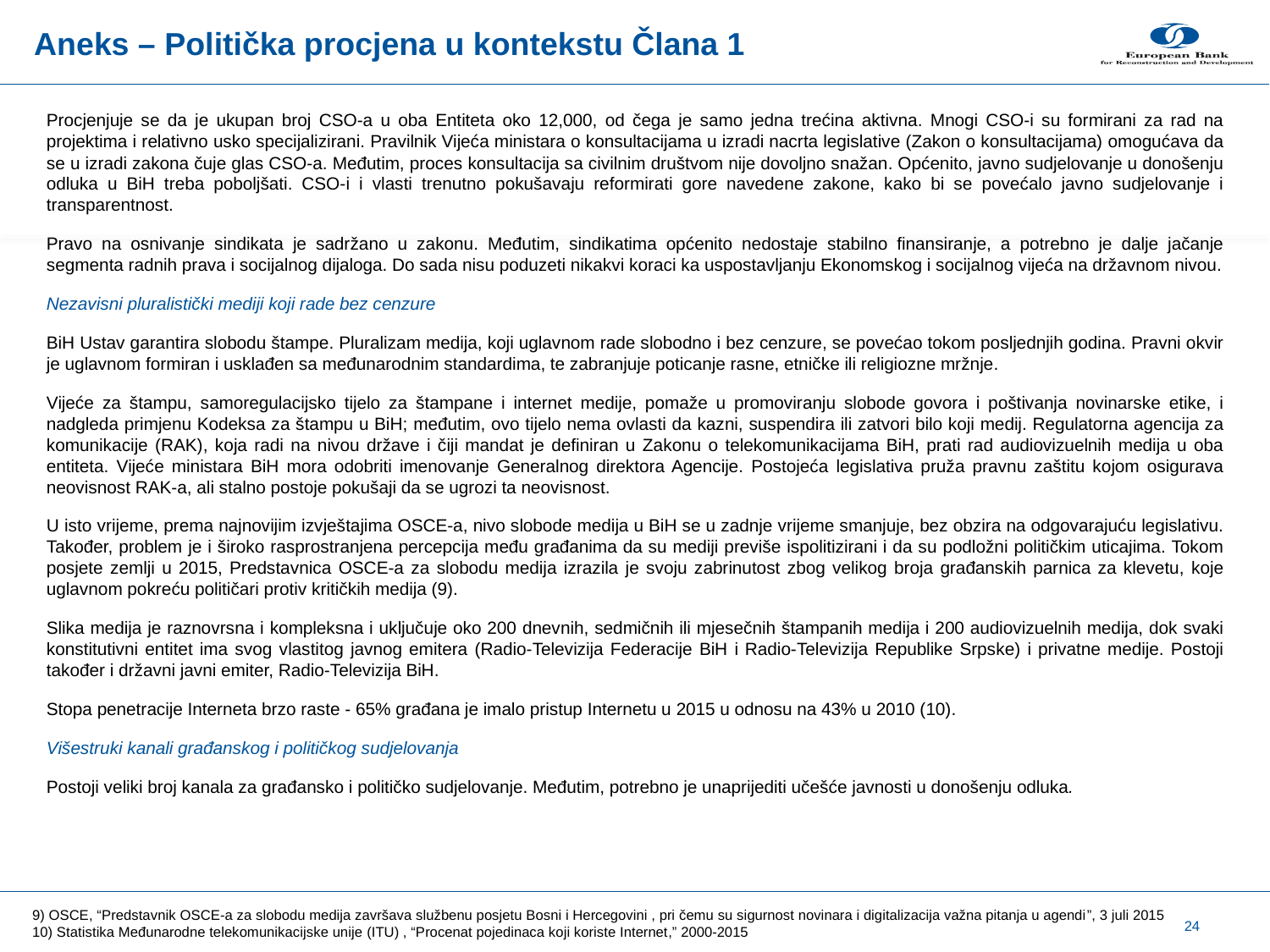

# Aneks – Politička procjena u kontekstu Člana 1
Procjenjuje se da je ukupan broj CSO-a u oba Entiteta oko 12,000, od čega je samo jedna trećina aktivna. Mnogi CSO-i su formirani za rad na projektima i relativno usko specijalizirani. Pravilnik Vijeća ministara o konsultacijama u izradi nacrta legislative (Zakon o konsultacijama) omogućava da se u izradi zakona čuje glas CSO-a. Međutim, proces konsultacija sa civilnim društvom nije dovoljno snažan. Općenito, javno sudjelovanje u donošenju odluka u BiH treba poboljšati. CSO-i i vlasti trenutno pokušavaju reformirati gore navedene zakone, kako bi se povećalo javno sudjelovanje i transparentnost.
Pravo na osnivanje sindikata je sadržano u zakonu. Međutim, sindikatima općenito nedostaje stabilno finansiranje, a potrebno je dalje jačanje segmenta radnih prava i socijalnog dijaloga. Do sada nisu poduzeti nikakvi koraci ka uspostavljanju Ekonomskog i socijalnog vijeća na državnom nivou.
Nezavisni pluralistički mediji koji rade bez cenzure
BiH Ustav garantira slobodu štampe. Pluralizam medija, koji uglavnom rade slobodno i bez cenzure, se povećao tokom posljednjih godina. Pravni okvir je uglavnom formiran i usklađen sa međunarodnim standardima, te zabranjuje poticanje rasne, etničke ili religiozne mržnje.
Vijeće za štampu, samoregulacijsko tijelo za štampane i internet medije, pomaže u promoviranju slobode govora i poštivanja novinarske etike, i nadgleda primjenu Kodeksa za štampu u BiH; međutim, ovo tijelo nema ovlasti da kazni, suspendira ili zatvori bilo koji medij. Regulatorna agencija za komunikacije (RAK), koja radi na nivou države i čiji mandat je definiran u Zakonu o telekomunikacijama BiH, prati rad audiovizuelnih medija u oba entiteta. Vijeće ministara BiH mora odobriti imenovanje Generalnog direktora Agencije. Postojeća legislativa pruža pravnu zaštitu kojom osigurava neovisnost RAK-a, ali stalno postoje pokušaji da se ugrozi ta neovisnost.
U isto vrijeme, prema najnovijim izvještajima OSCE-a, nivo slobode medija u BiH se u zadnje vrijeme smanjuje, bez obzira na odgovarajuću legislativu. Također, problem je i široko rasprostranjena percepcija među građanima da su mediji previše ispolitizirani i da su podložni političkim uticajima. Tokom posjete zemlji u 2015, Predstavnica OSCE-a za slobodu medija izrazila je svoju zabrinutost zbog velikog broja građanskih parnica za klevetu, koje uglavnom pokreću političari protiv kritičkih medija (9).
Slika medija je raznovrsna i kompleksna i uključuje oko 200 dnevnih, sedmičnih ili mjesečnih štampanih medija i 200 audiovizuelnih medija, dok svaki konstitutivni entitet ima svog vlastitog javnog emitera (Radio-Televizija Federacije BiH i Radio-Televizija Republike Srpske) i privatne medije. Postoji također i državni javni emiter, Radio-Televizija BiH.
Stopa penetracije Interneta brzo raste - 65% građana je imalo pristup Internetu u 2015 u odnosu na 43% u 2010 (10).
Višestruki kanali građanskog i političkog sudjelovanja
Postoji veliki broj kanala za građansko i političko sudjelovanje. Međutim, potrebno je unaprijediti učešće javnosti u donošenju odluka.
24
9) OSCE, “Predstavnik OSCE-a za slobodu medija završava službenu posjetu Bosni i Hercegovini , pri čemu su sigurnost novinara i digitalizacija važna pitanja u agendi”, 3 juli 2015
10) Statistika Međunarodne telekomunikacijske unije (ITU) , “Procenat pojedinaca koji koriste Internet,” 2000-2015